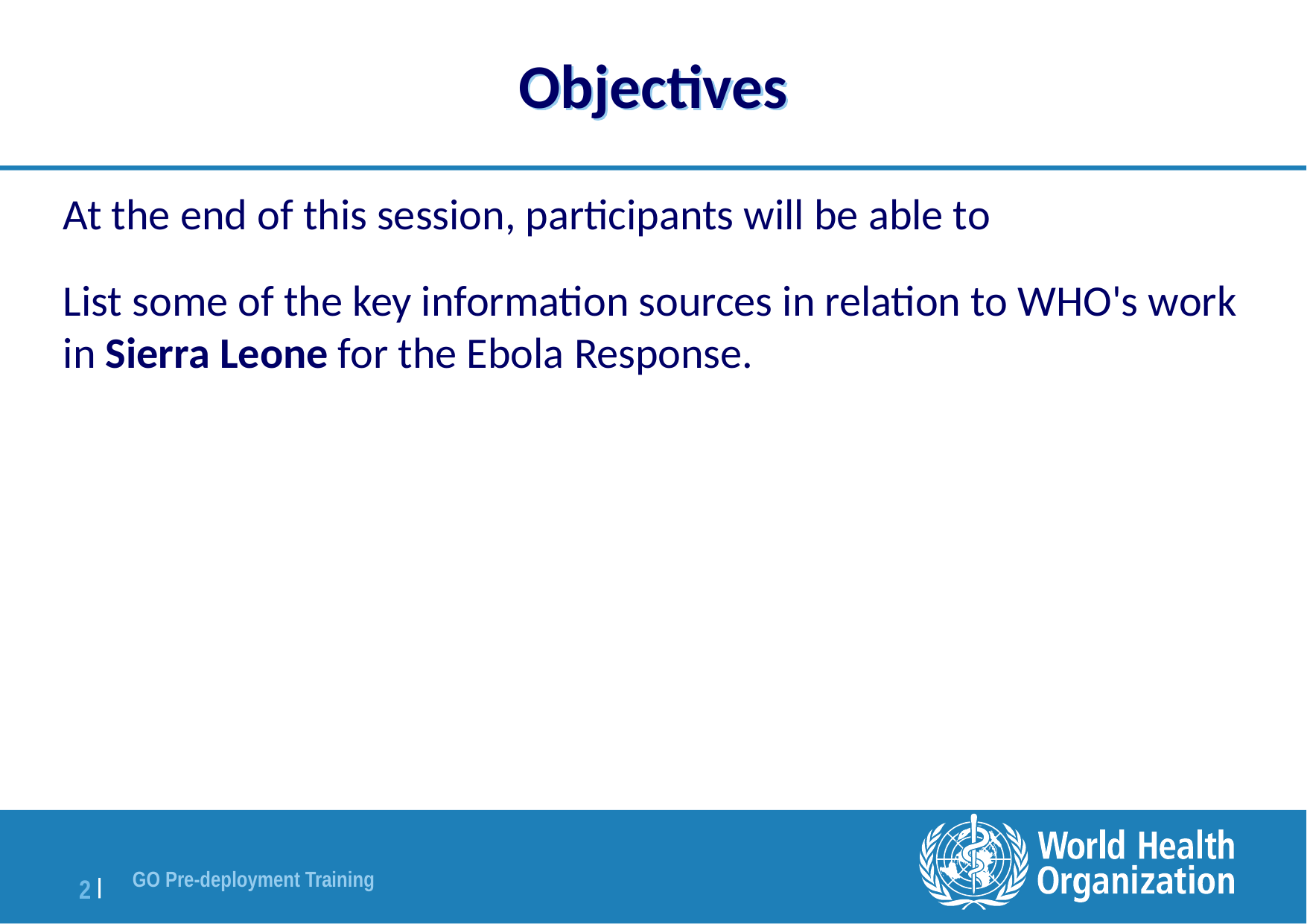

# Objectives
At the end of this session, participants will be able to
List some of the key information sources in relation to WHO's work in Sierra Leone for the Ebola Response.